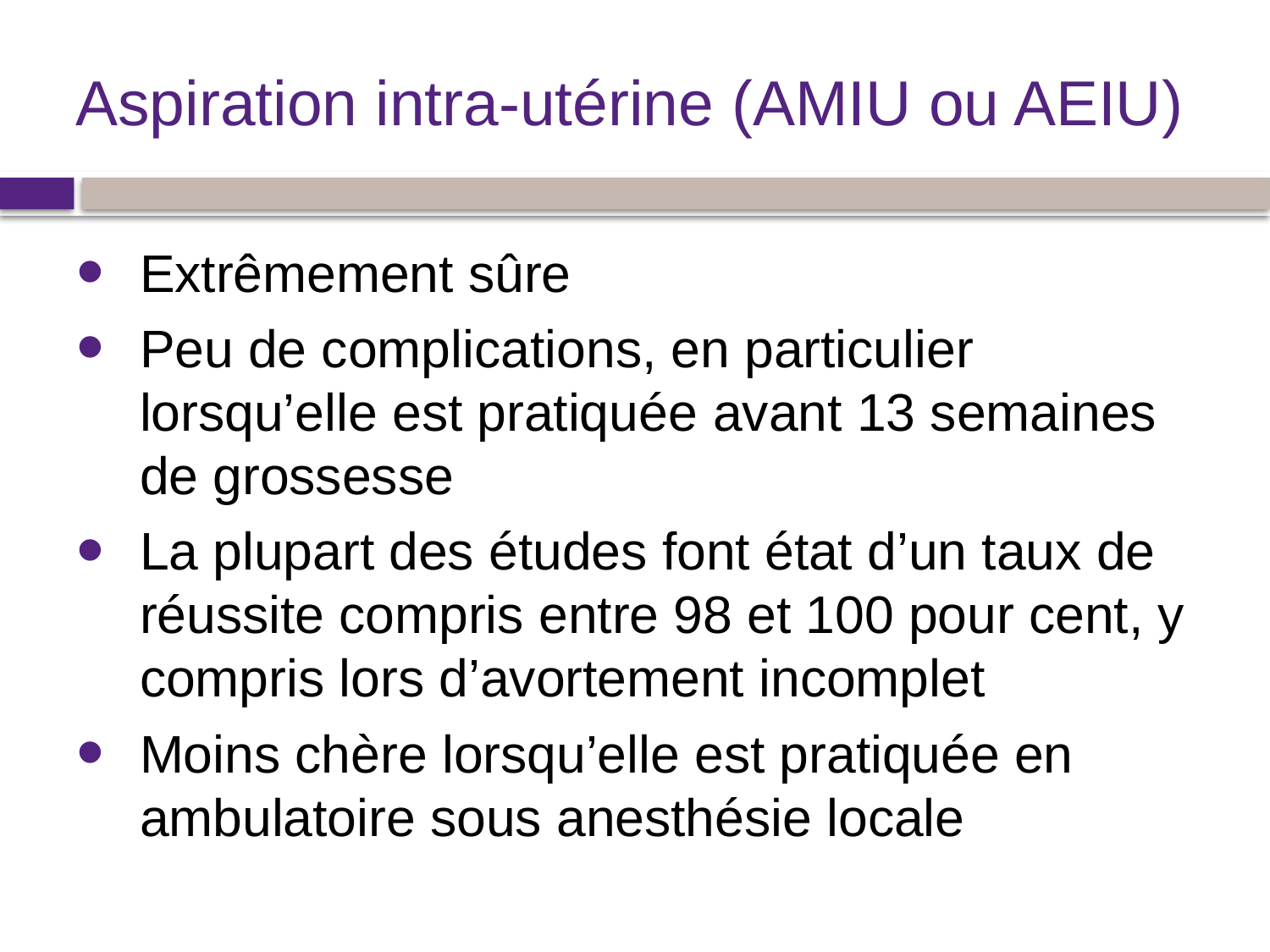

# Aspiration intra-utérine (AMIU ou AEIU)
Extrêmement sûre
Peu de complications, en particulier lorsqu’elle est pratiquée avant 13 semaines de grossesse
La plupart des études font état d’un taux de réussite compris entre 98 et 100 pour cent, y compris lors d’avortement incomplet
Moins chère lorsqu’elle est pratiquée en ambulatoire sous anesthésie locale